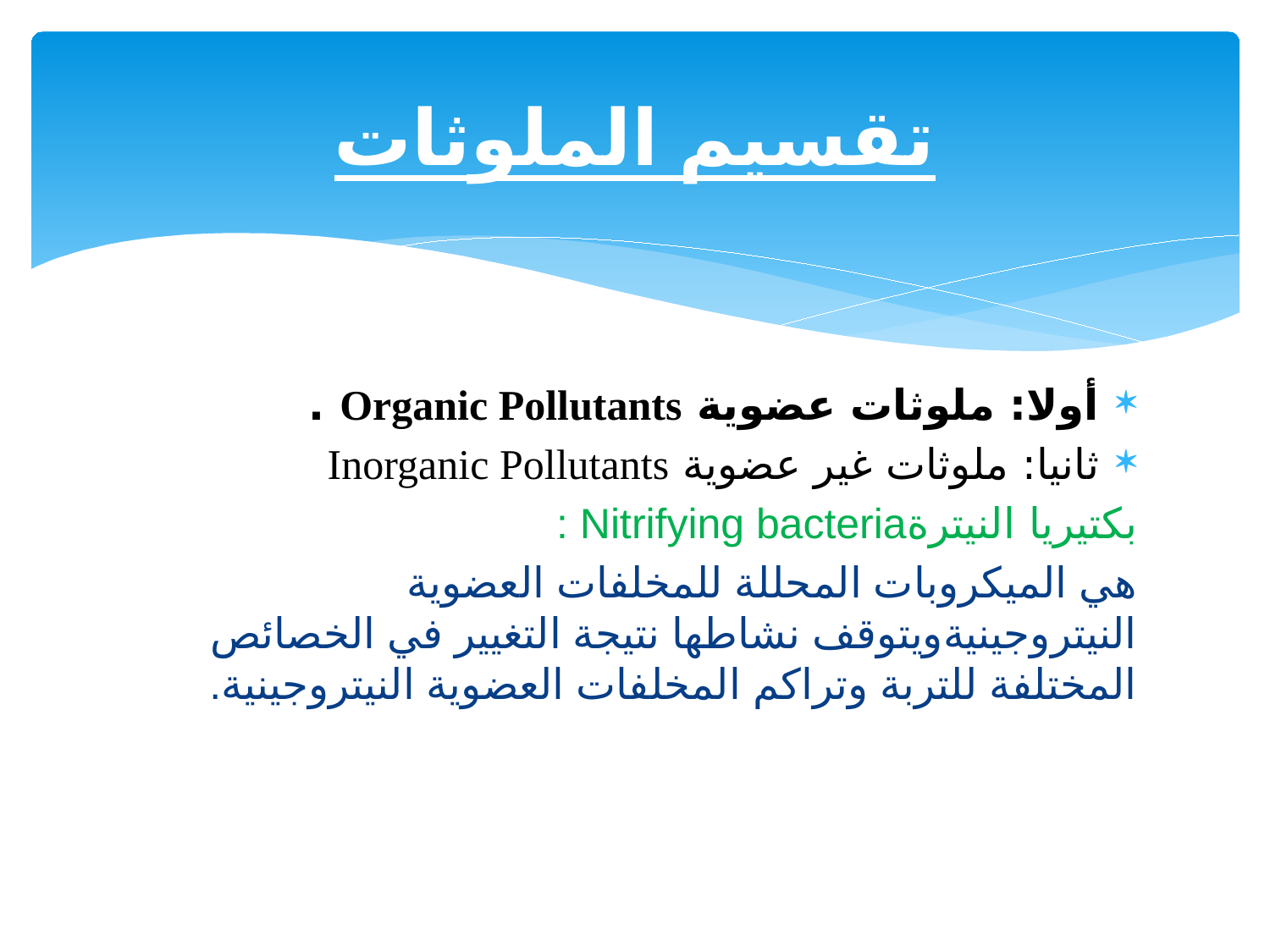

# تقسيم الملوثات
أولا: ملوثات عضوية Organic Pollutants .
ثانيا: ملوثات غير عضوية Inorganic Pollutants
بكتيريا النيترةNitrifying bacteria :
هي الميكروبات المحللة للمخلفات العضوية النيتروجينيةويتوقف نشاطها نتيجة التغيير في الخصائص المختلفة للتربة وتراكم المخلفات العضوية النيتروجينية.